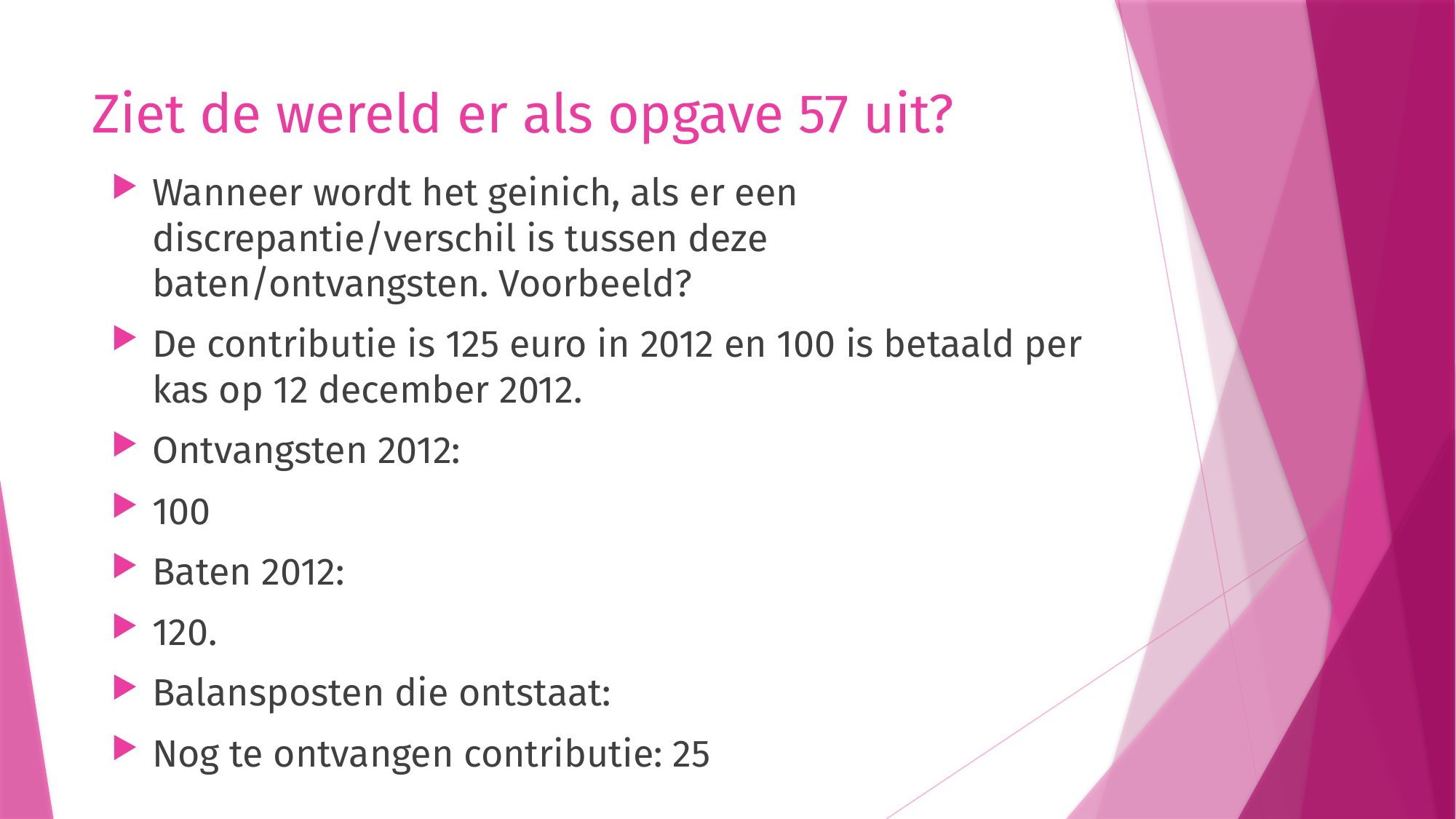

# Ziet de wereld er als opgave 57 uit?
Wanneer wordt het geinich, als er een discrepantie/verschil is tussen deze baten/ontvangsten. Voorbeeld?
De contributie is 125 euro in 2012 en 100 is betaald per kas op 12 december 2012.
Ontvangsten 2012:
100
Baten 2012:
120.
Balansposten die ontstaat:
Nog te ontvangen contributie: 25